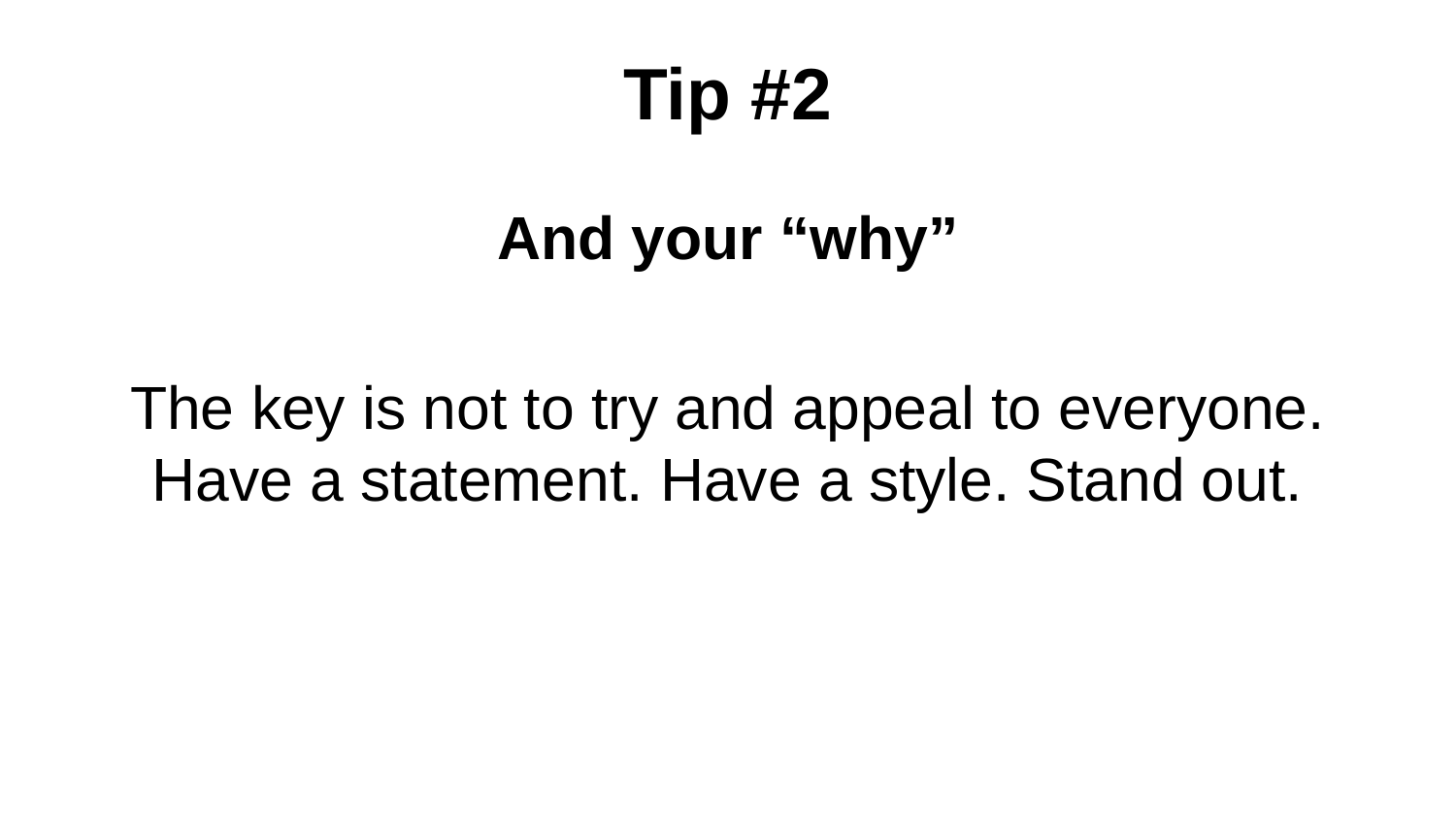

# Tip #2

And your “why”

The key is not to try and appeal to everyone. Have a statement. Have a style. Stand out.